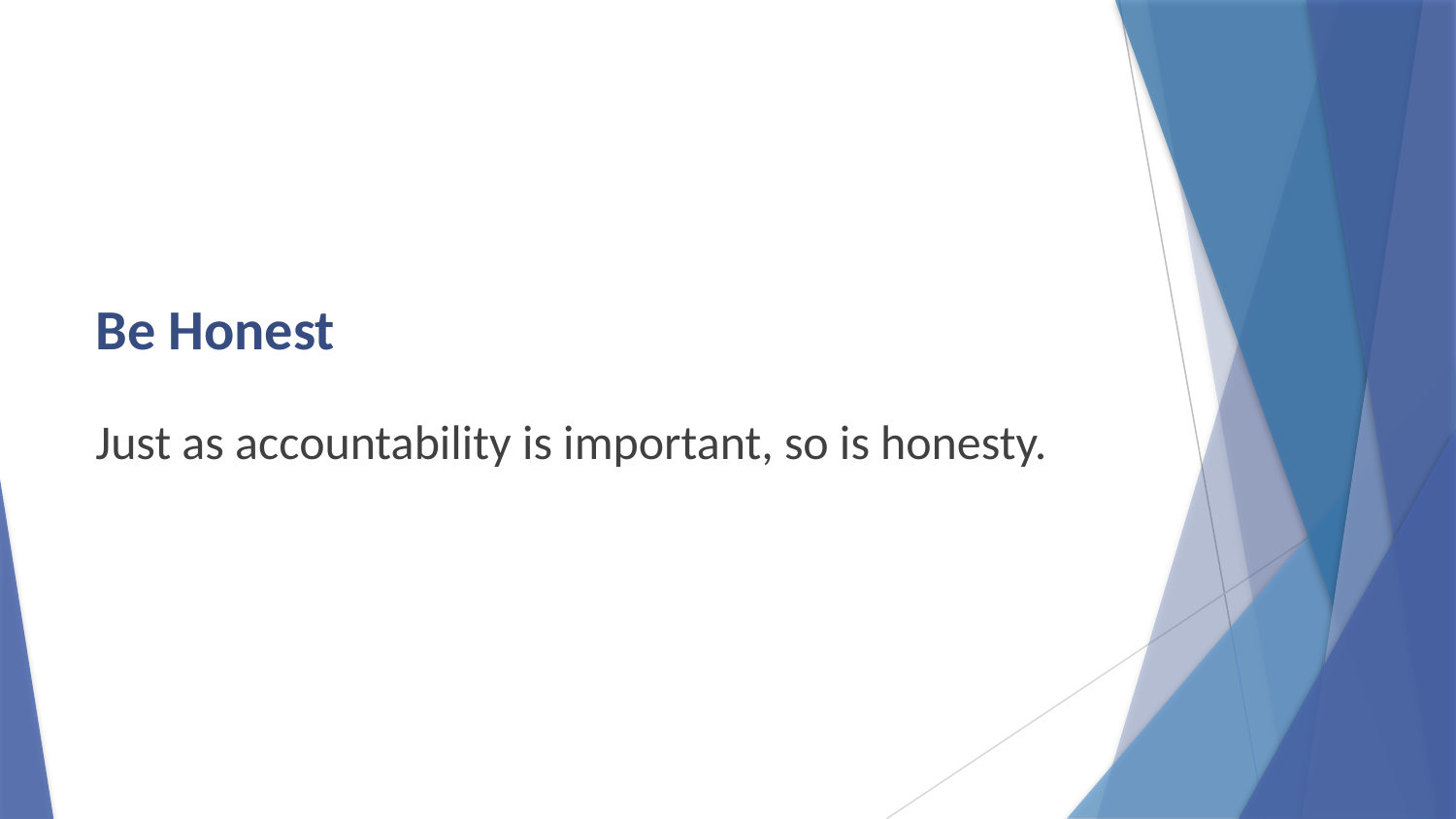

# Be Honest
Just as accountability is important, so is honesty.